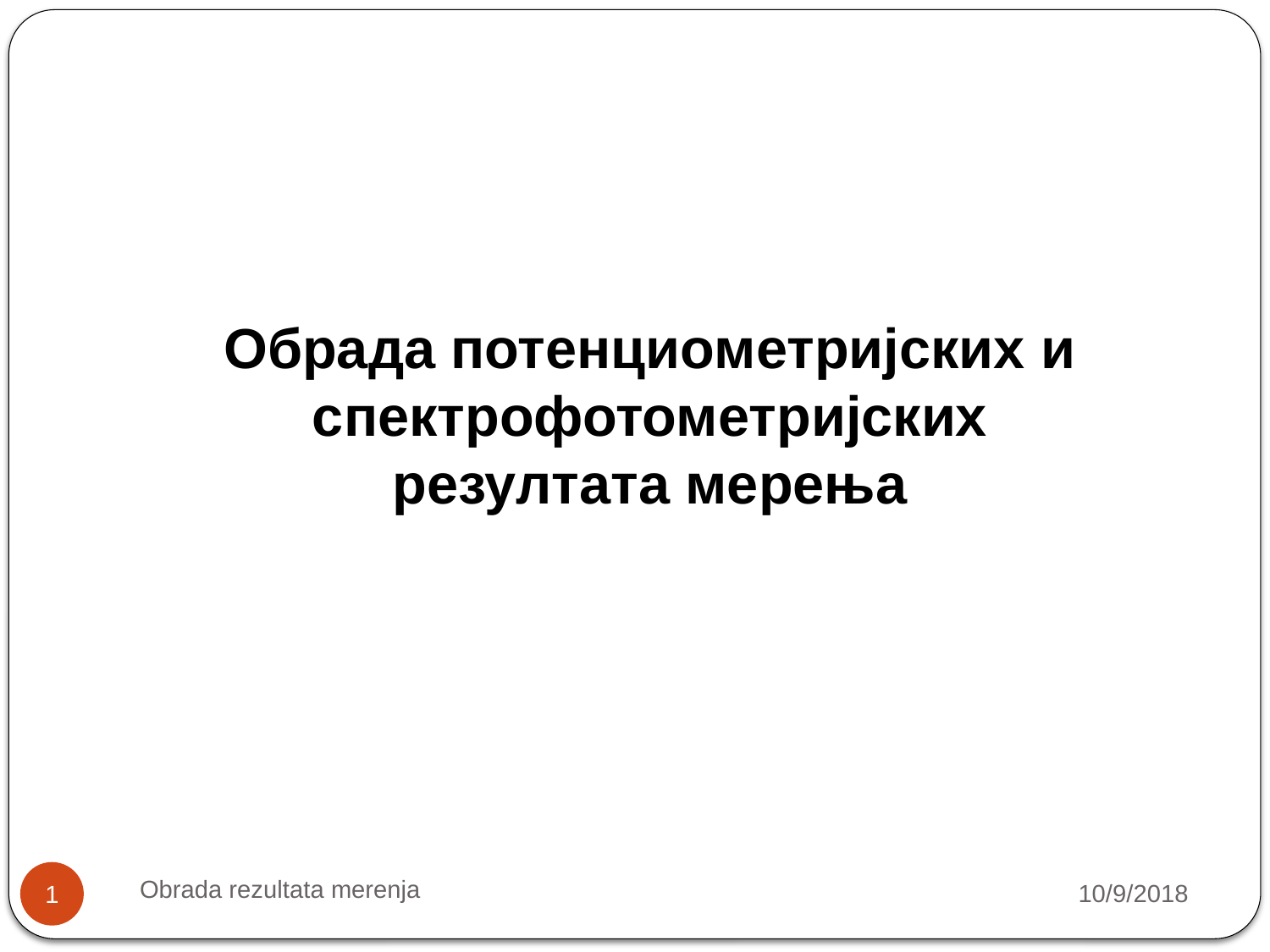

Обрада потенциометријских и
спектрофотометријских резултата мерења
Obrada rezultata merenja
10/9/2018
1